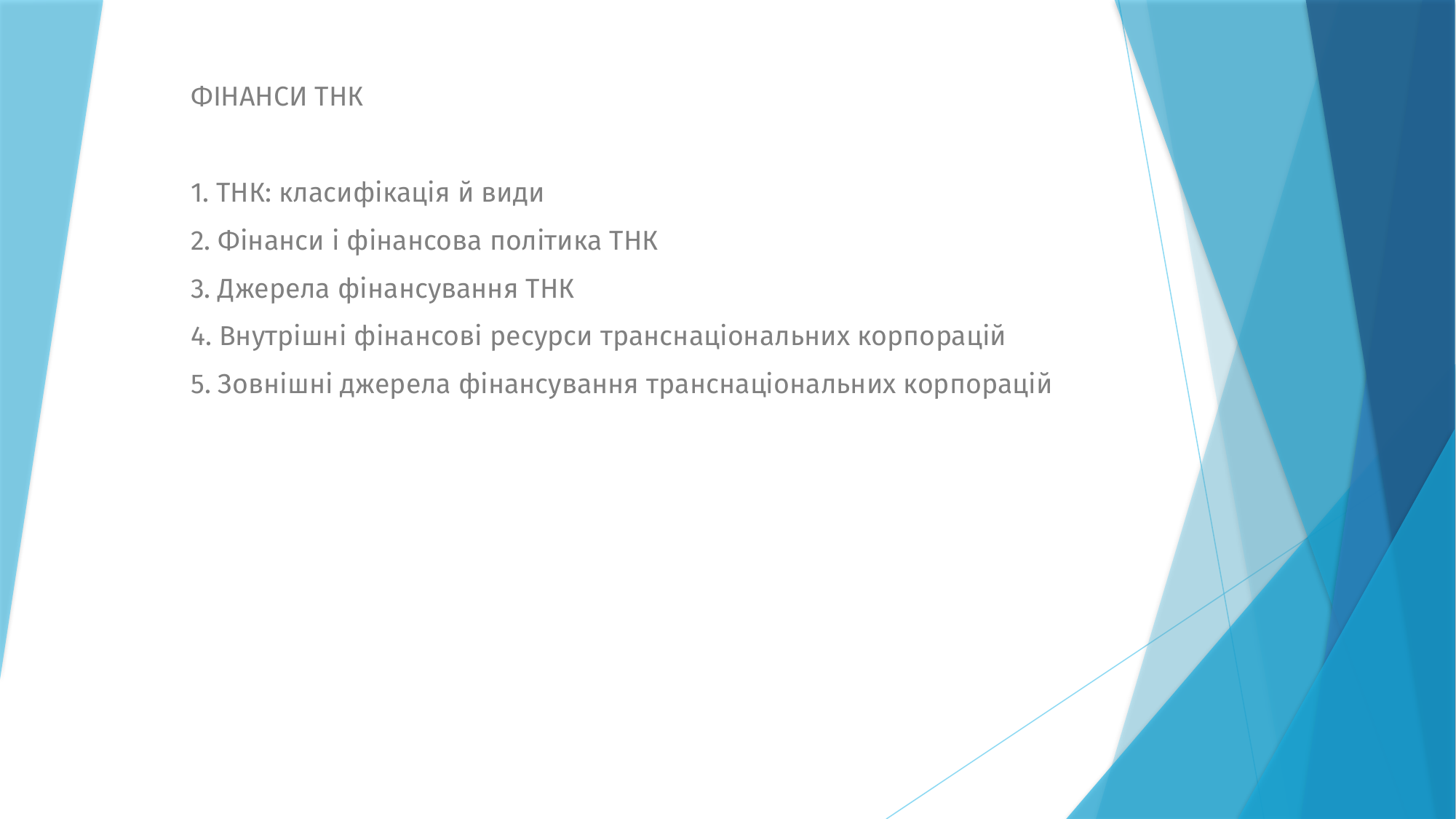

ФІНАНСИ ТНК

1. ТНК: класифікація й види
2. Фінанси і фінансова політика ТНК
3. Джерела фінансування ТНК
4. Внутрішні фінансові ресурси транснаціональних корпорацій
5. Зовнішні джерела фінансування транснаціональних корпорацій